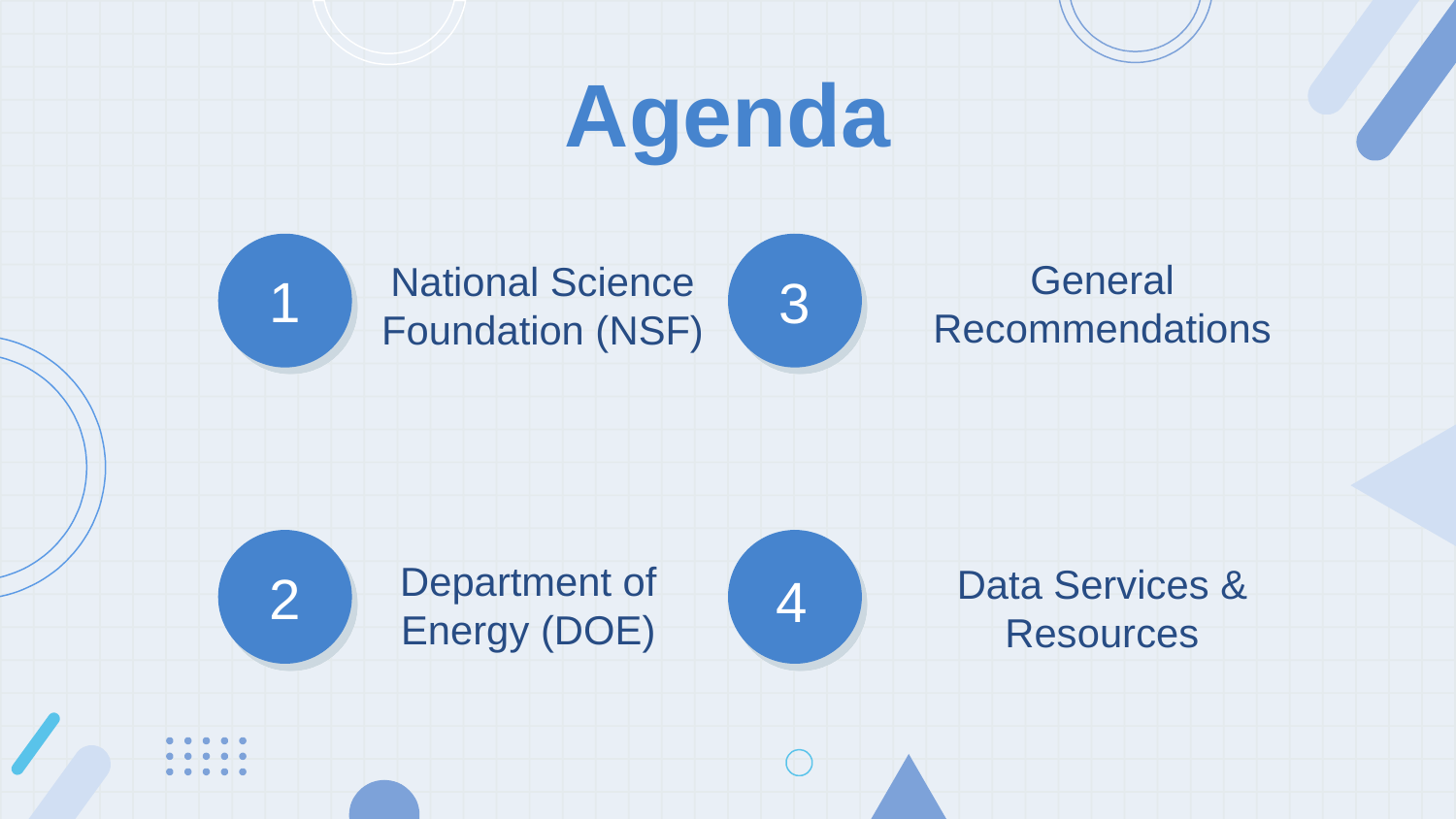

# Agenda

1
3
General Recommendations
National Science Foundation (NSF)

2
4
Department of Energy (DOE)
Data Services & Resources